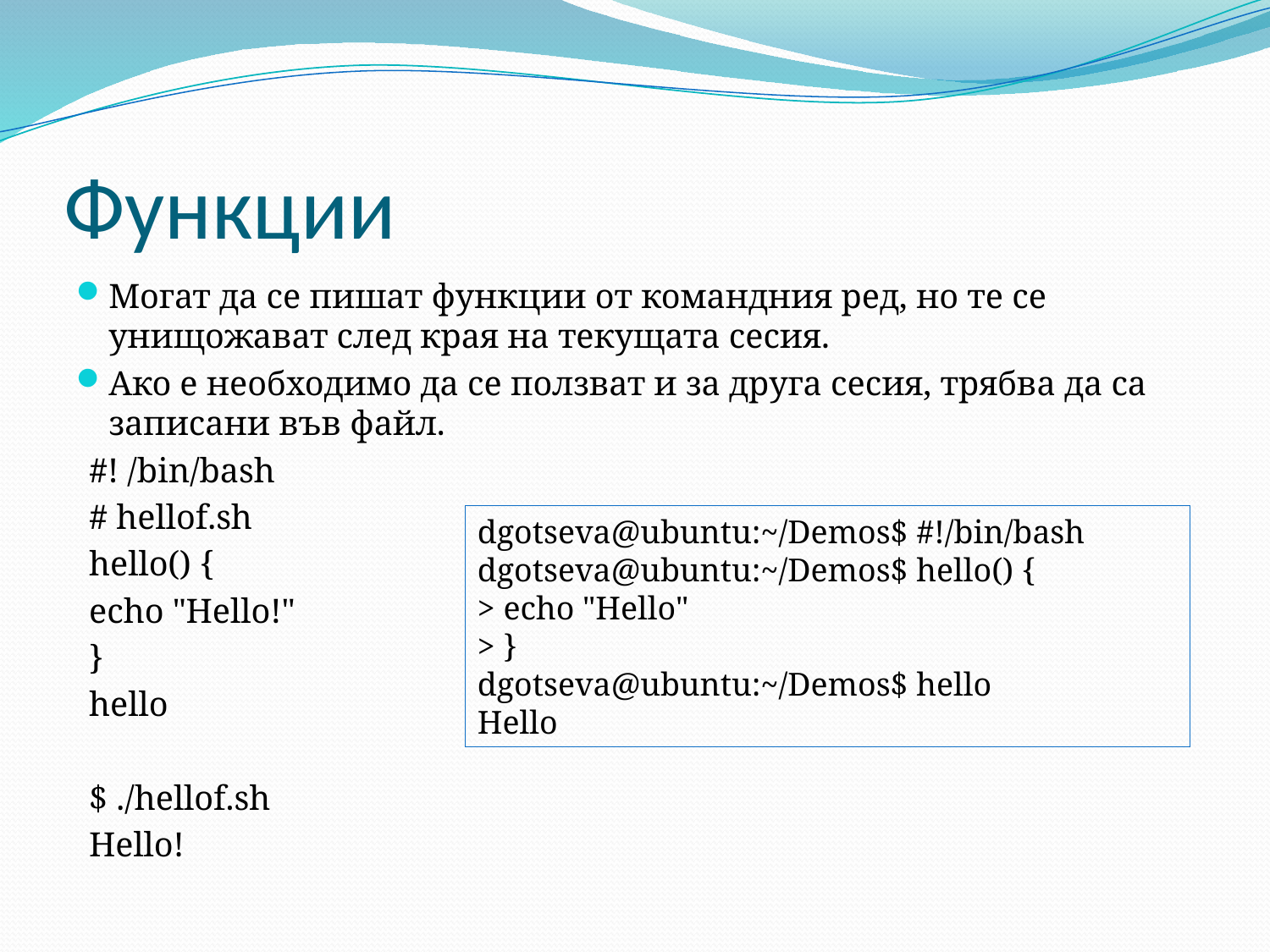

# Функции
Могат да се пишат функции от командния ред, но те се унищожават след края на текущата сесия.
Ако е необходимо да се ползват и за друга сесия, трябва да са записани във файл.
#! /bin/bash
# hellof.sh
hello() {
echo "Hello!"
}
hello

$ ./hellof.sh
Hello!
dgotseva@ubuntu:~/Demos$ #!/bin/bash
dgotseva@ubuntu:~/Demos$ hello() {
> echo "Hello"
> }
dgotseva@ubuntu:~/Demos$ hello
Hello